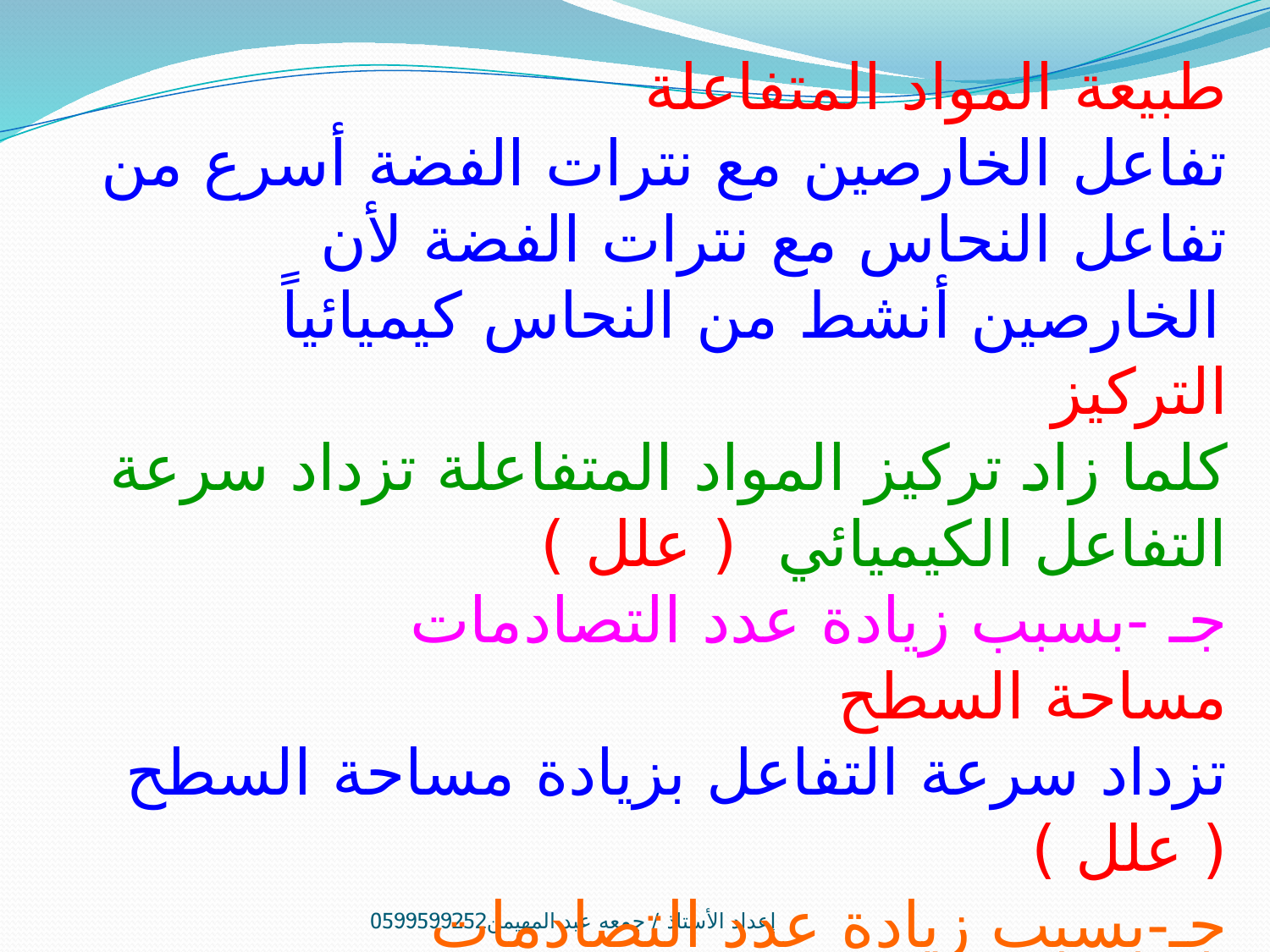

طبيعة المواد المتفاعلة
تفاعل الخارصين مع نترات الفضة أسرع من تفاعل النحاس مع نترات الفضة لأن الخارصين أنشط من النحاس كيميائياً
التركيز
كلما زاد تركيز المواد المتفاعلة تزداد سرعة التفاعل الكيميائي  ( علل )
جـ -بسبب زيادة عدد التصادمات
مساحة السطح
تزداد سرعة التفاعل بزيادة مساحة السطح ( علل )
جـ-بسبب زيادة عدد التصادمات
إعداد الأستاذ / جمعه عبد المهيمن0599599252